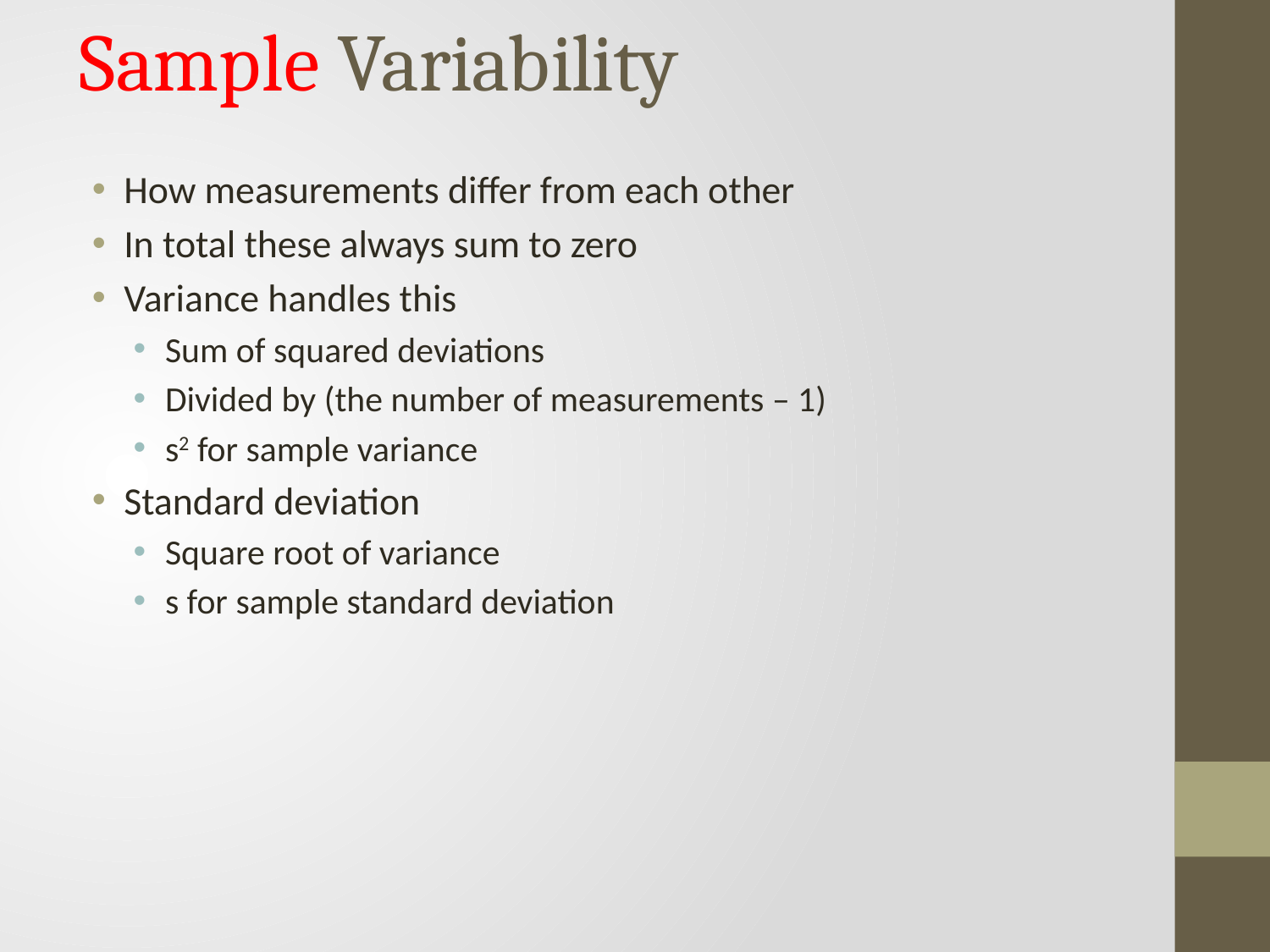

# Sample Variability
How measurements differ from each other
In total these always sum to zero
Variance handles this
Sum of squared deviations
Divided by (the number of measurements – 1)
s2 for sample variance
Standard deviation
Square root of variance
s for sample standard deviation